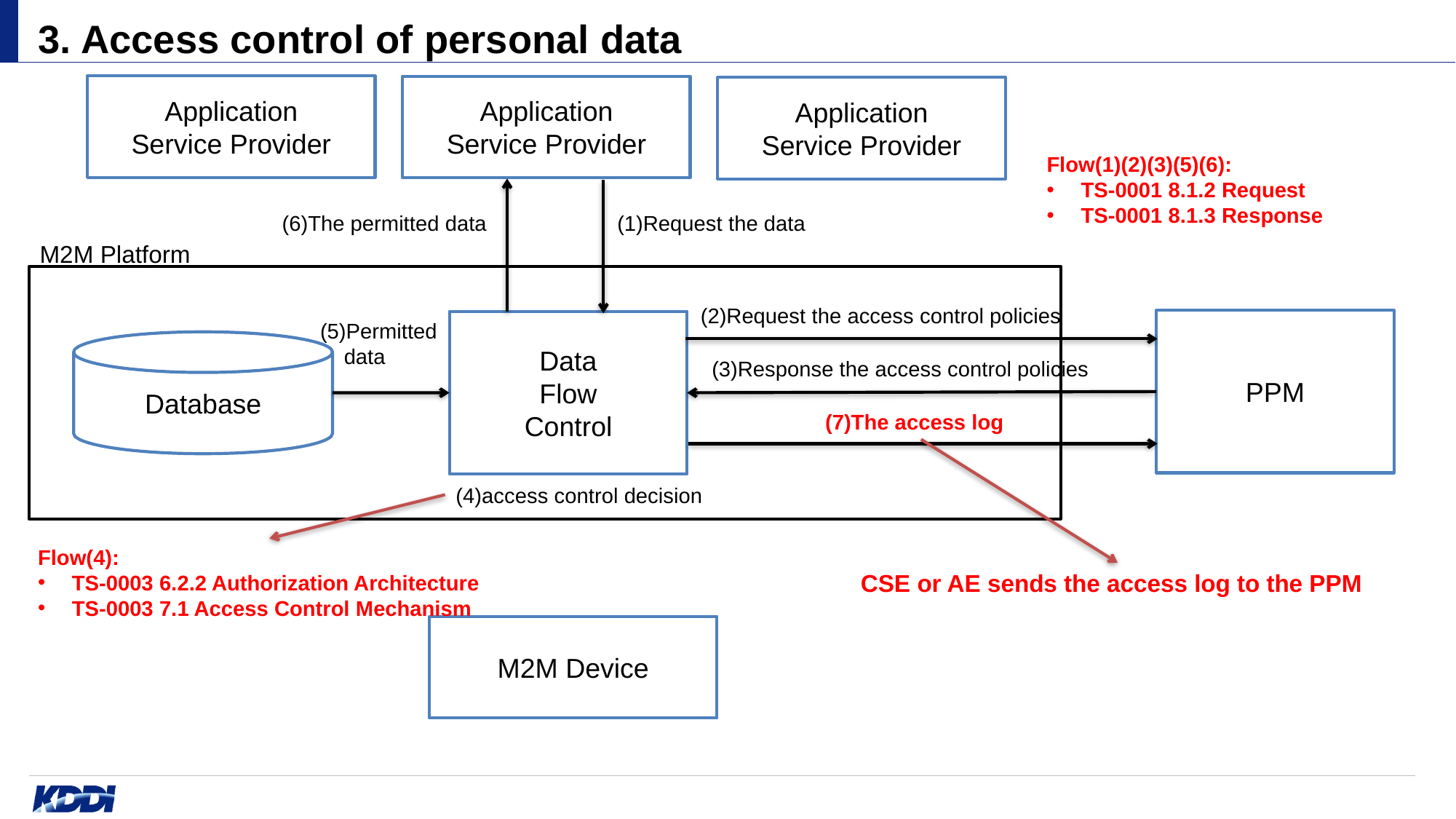

# 3. Access control of personal data
Application
Service Provider
Application
Service Provider
Application
Service Provider
Flow(1)(2)(3)(5)(6):
TS-0001 8.1.2 Request
TS-0001 8.1.3 Response
(6)The permitted data
(1)Request the data
M2M Platform

(2)Request the access control policies
PPM
Data
Flow
Control
(5)Permitted
    data
Database
(3)Response the access control policies
(7)The access log
(4)access control decision
Flow(4):
TS-0003 6.2.2 Authorization Architecture
TS-0003 7.1 Access Control Mechanism
CSE or AE sends the access log to the PPM
M2M Device